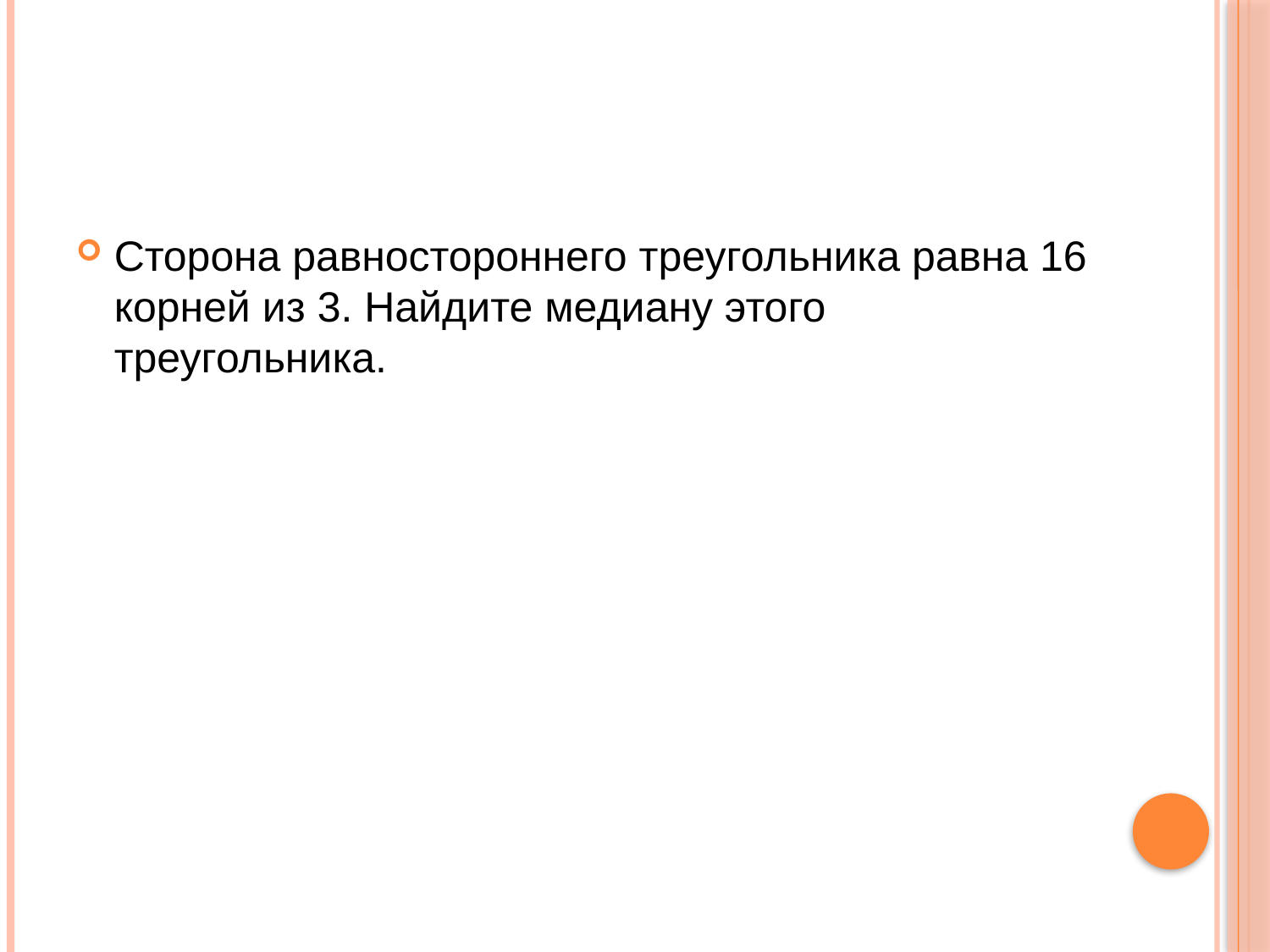

#
Сторона равностороннего треугольника равна 16 корней из 3. Найдите медиану этого треугольника.